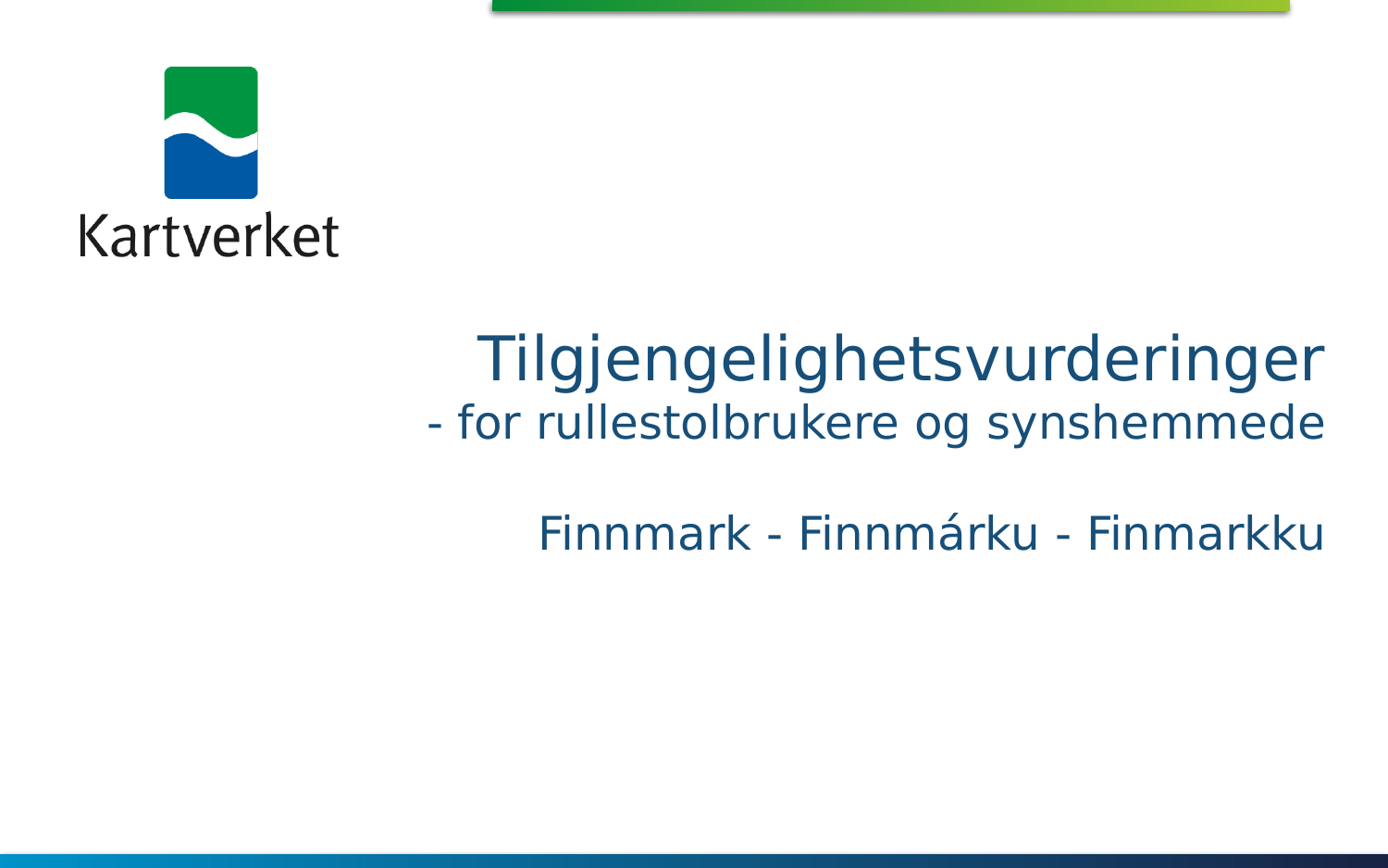

Tilgjengelighetsvurderinger
- for rullestolbrukere og synshemmede
Finnmark - Finnmárku - Finmarkku